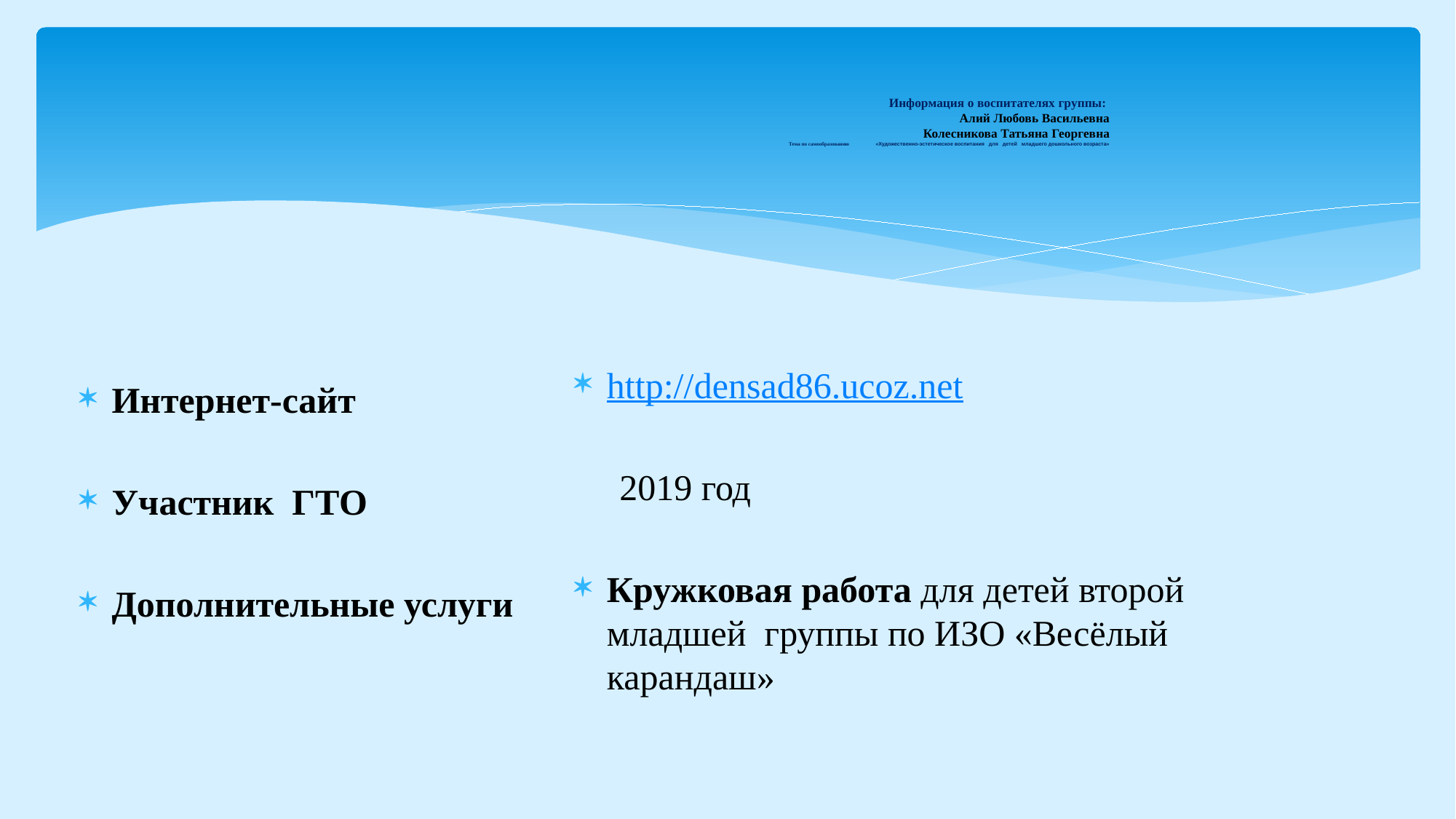

# Информация о воспитателях группы: Алий Любовь Васильевна Колесникова Татьяна Георгевна Тема по самообразованию                     «Художественно-эстетическое воспитания   для   детей   младшего дошкольного возраста»

http://densad86.ucoz.net

     2019 год

Кружковая работа для детей второй младшей  группы по ИЗО «Весёлый карандаш»

Интернет-сайт

Участник  ГТО

Дополнительные услуги